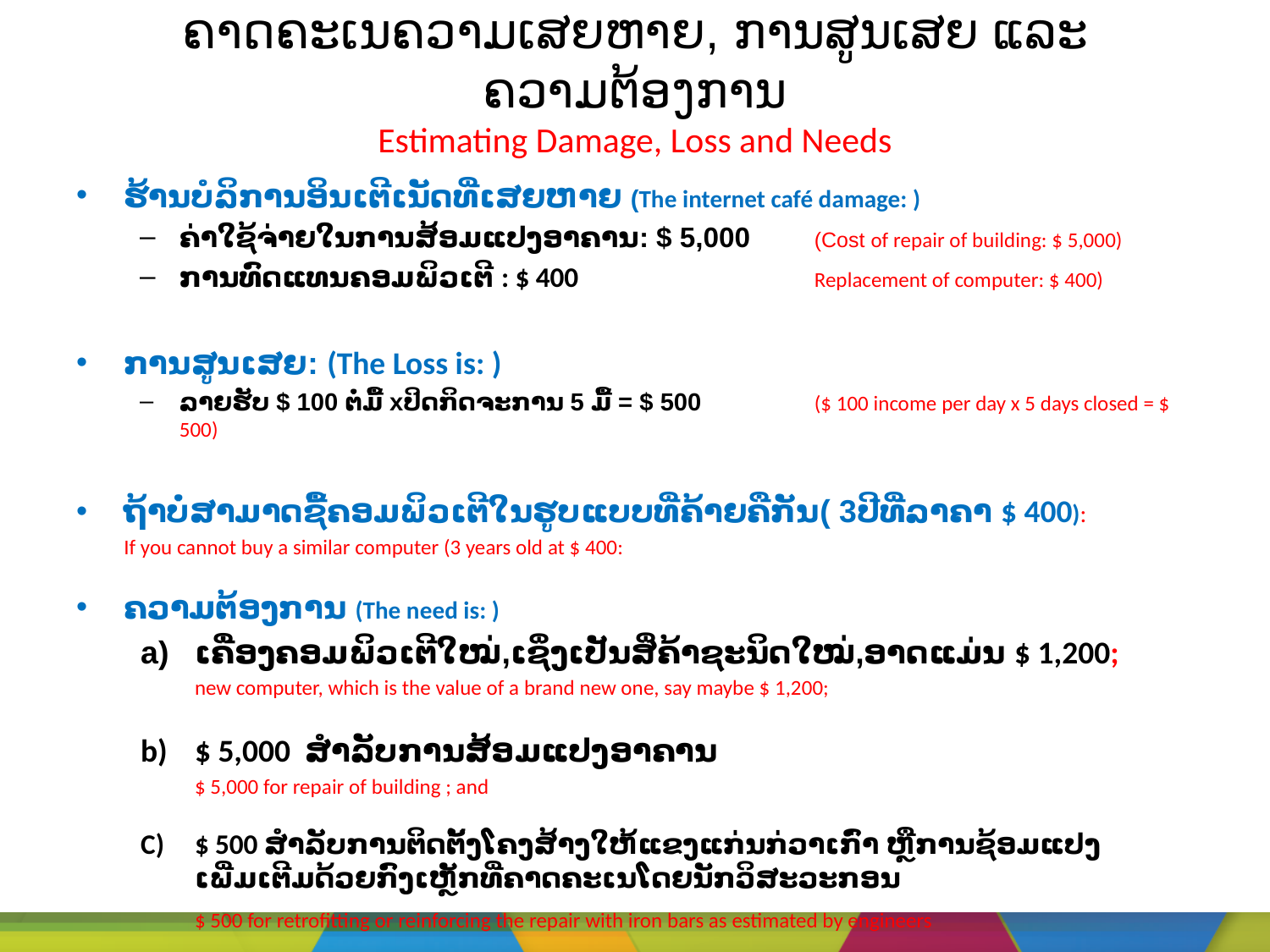

# ຄາດຄະເນຄວາມເສຍຫາຍ, ການສູນເສຍ ແລະຄວາມຕ້ອງການ Estimating Damage, Loss and Needs
ຮ້ານບໍລິການອິນເຕີເນັດທີ່ເສຍຫາຍ (The internet café damage: )
ຄ່າໃຊ້ຈ່າຍໃນການສ້ອມແປງອາຄານ: $ 5,000 	(Cost of repair of building: $ 5,000)
ການທົດແທນຄອມພິວເຕີ : $ 400 		Replacement of computer: $ 400)

ການສູນເສຍ: (The Loss is: )
ລາຍຮັບ $ 100 ຕໍ່ມື້ xປິດກິດຈະການ 5 ມື້ = $ 500 	($ 100 income per day x 5 days closed = $ 500)

ຖ້າບໍ່ສາມາດຊື້ຄອມພິວເຕີໃນຮູບແບບທີ່ຄ້າຍຄືກັນ( 3ປີທີ່ລາຄາ $ 400):
	If you cannot buy a similar computer (3 years old at $ 400:

ຄວາມຕ້ອງການ (The need is: )
ເຄື່ອງຄອມພິວເຕີໃໝ່,ເຊິ່ງເປັນສິ່ຄ້າຊະນິດໃໝ່,ອາດແມ່ນ $ 1,200;
	new computer, which is the value of a brand new one, say maybe $ 1,200;

b) 	$ 5,000  ສຳລັບການສ້ອມແປງອາຄານ
	$ 5,000 for repair of building ; and

$ 500 ສຳລັບການຕິດຕັ້ງໂຄງສ້າງໃຫ້ແຂງແກ່ນກ່ວາເກົ່າ ຫຼືການຊ້ອມແປງເພີ່ມເຕີມດ້ວຍກົງເຫຼັກທີ່ຄາດຄະເນໂດຍນັກວິສະວະກອນ
	$ 500 for retrofitting or reinforcing the repair with iron bars as estimated by engineers